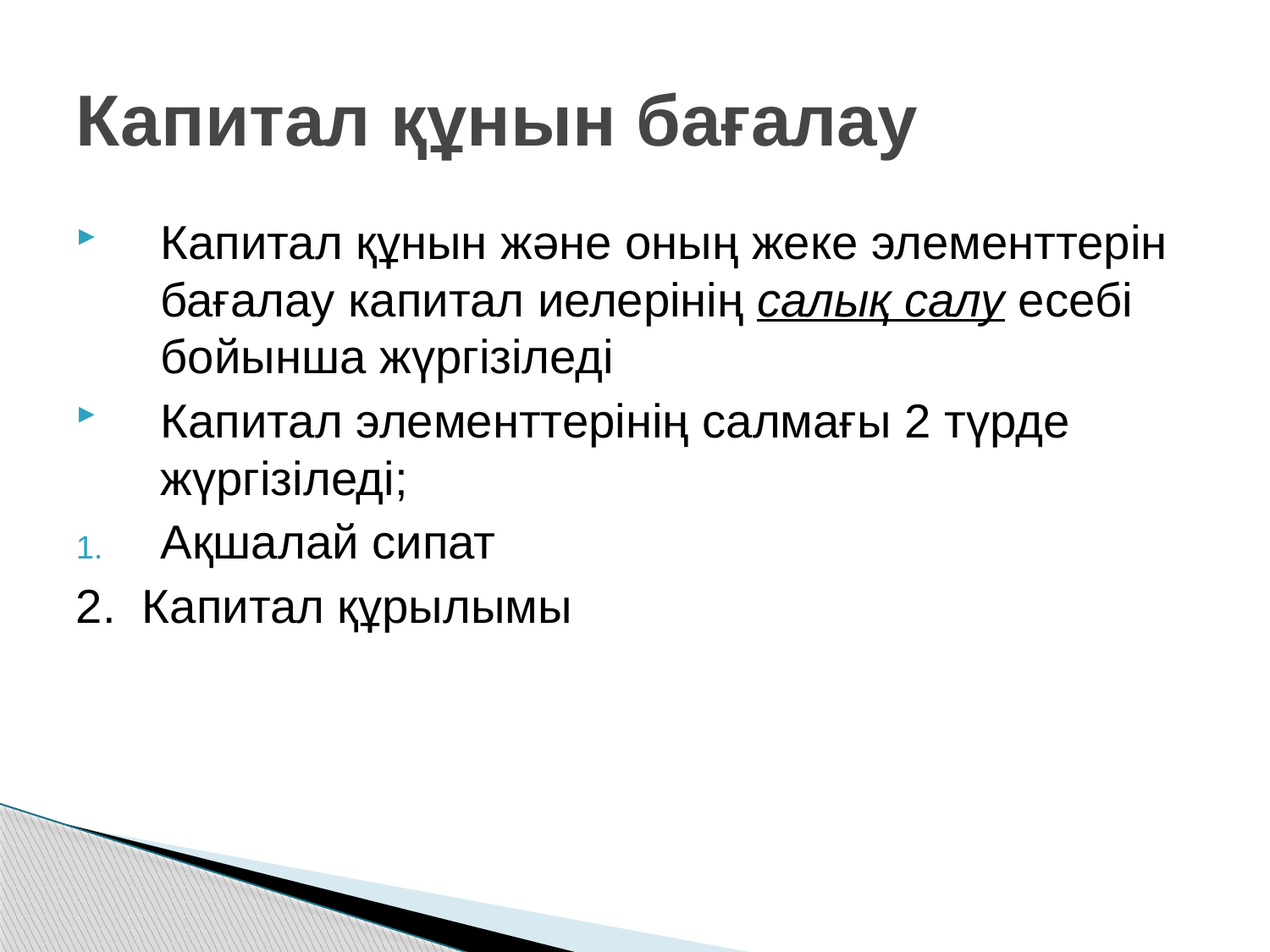

# Капитал құнын бағалау
Капитал құнын және оның жеке элементтерін бағалау капитал иелерінің салық салу есебі бойынша жүргізіледі
Капитал элементтерінің салмағы 2 түрде жүргізіледі;
Ақшалай сипат
2.  Капитал құрылымы